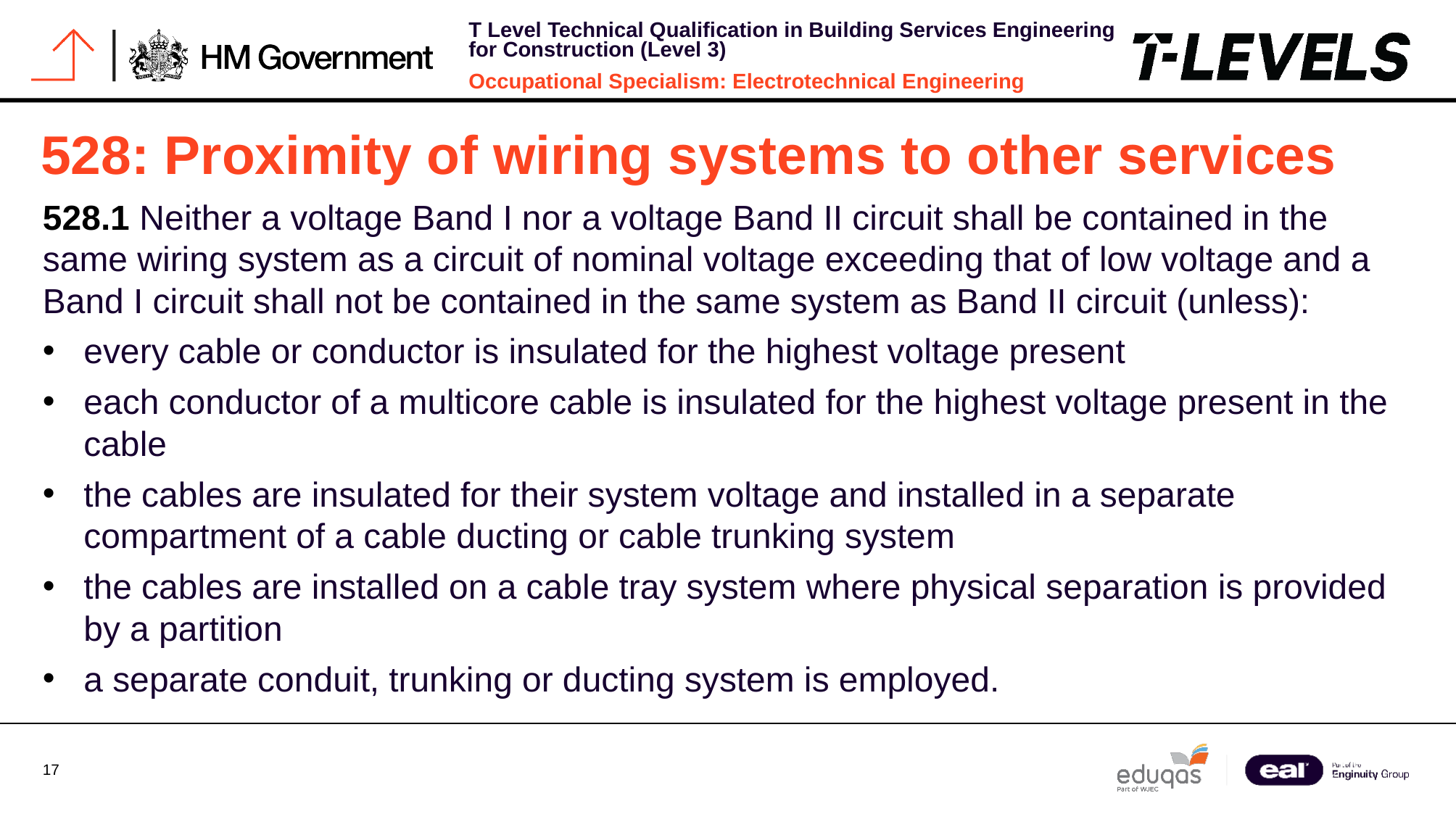

# 528: Proximity of wiring systems to other services
528.1 Neither a voltage Band I nor a voltage Band II circuit shall be contained in the same wiring system as a circuit of nominal voltage exceeding that of low voltage and a Band I circuit shall not be contained in the same system as Band II circuit (unless):
every cable or conductor is insulated for the highest voltage present
each conductor of a multicore cable is insulated for the highest voltage present in the cable
the cables are insulated for their system voltage and installed in a separate compartment of a cable ducting or cable trunking system
the cables are installed on a cable tray system where physical separation is provided by a partition
a separate conduit, trunking or ducting system is employed.